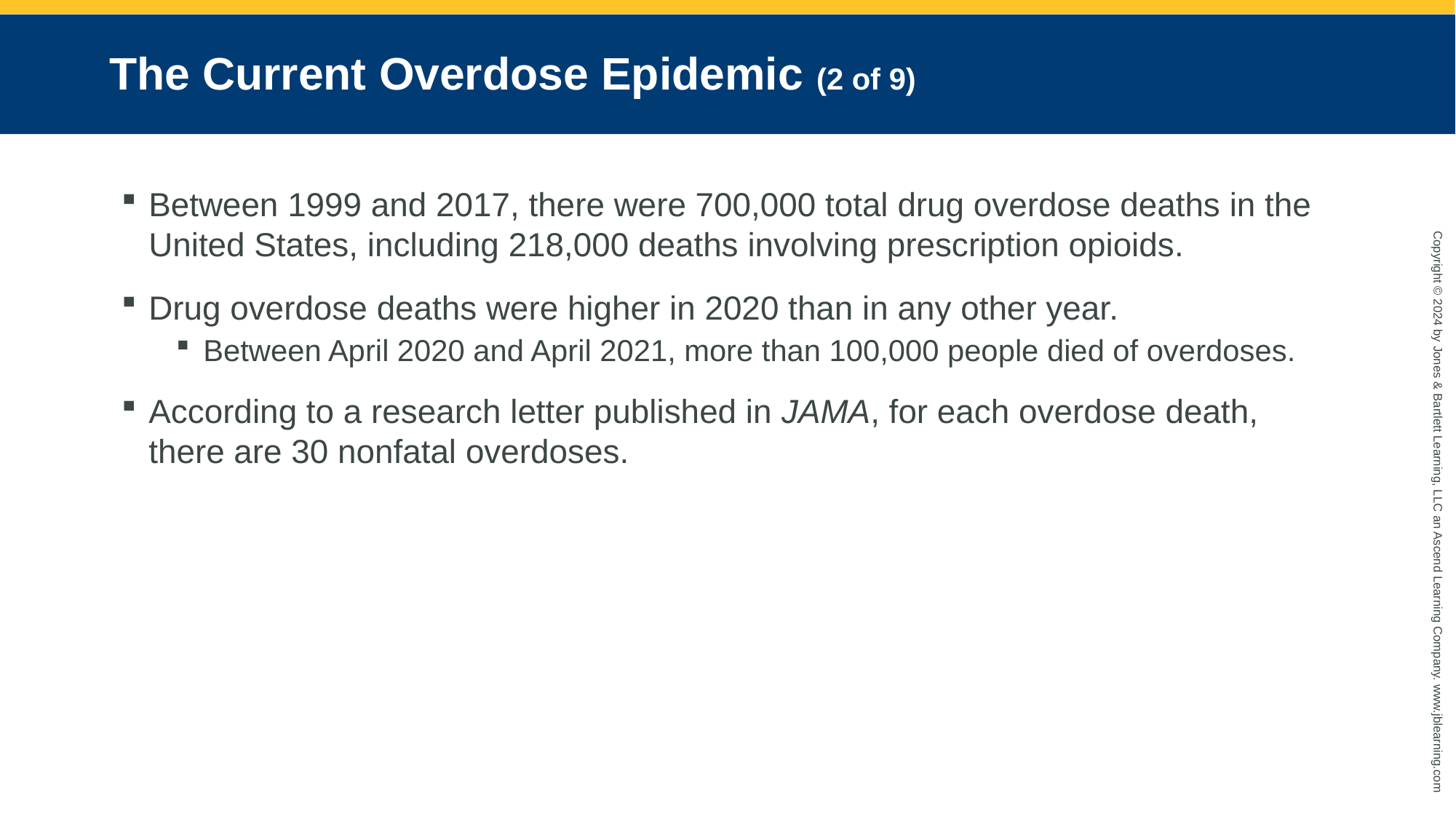

# The Current Overdose Epidemic (2 of 9)
Between 1999 and 2017, there were 700,000 total drug overdose deaths in the United States, including 218,000 deaths involving prescription opioids.
Drug overdose deaths were higher in 2020 than in any other year.
Between April 2020 and April 2021, more than 100,000 people died of overdoses.
According to a research letter published in JAMA, for each overdose death, there are 30 nonfatal overdoses.